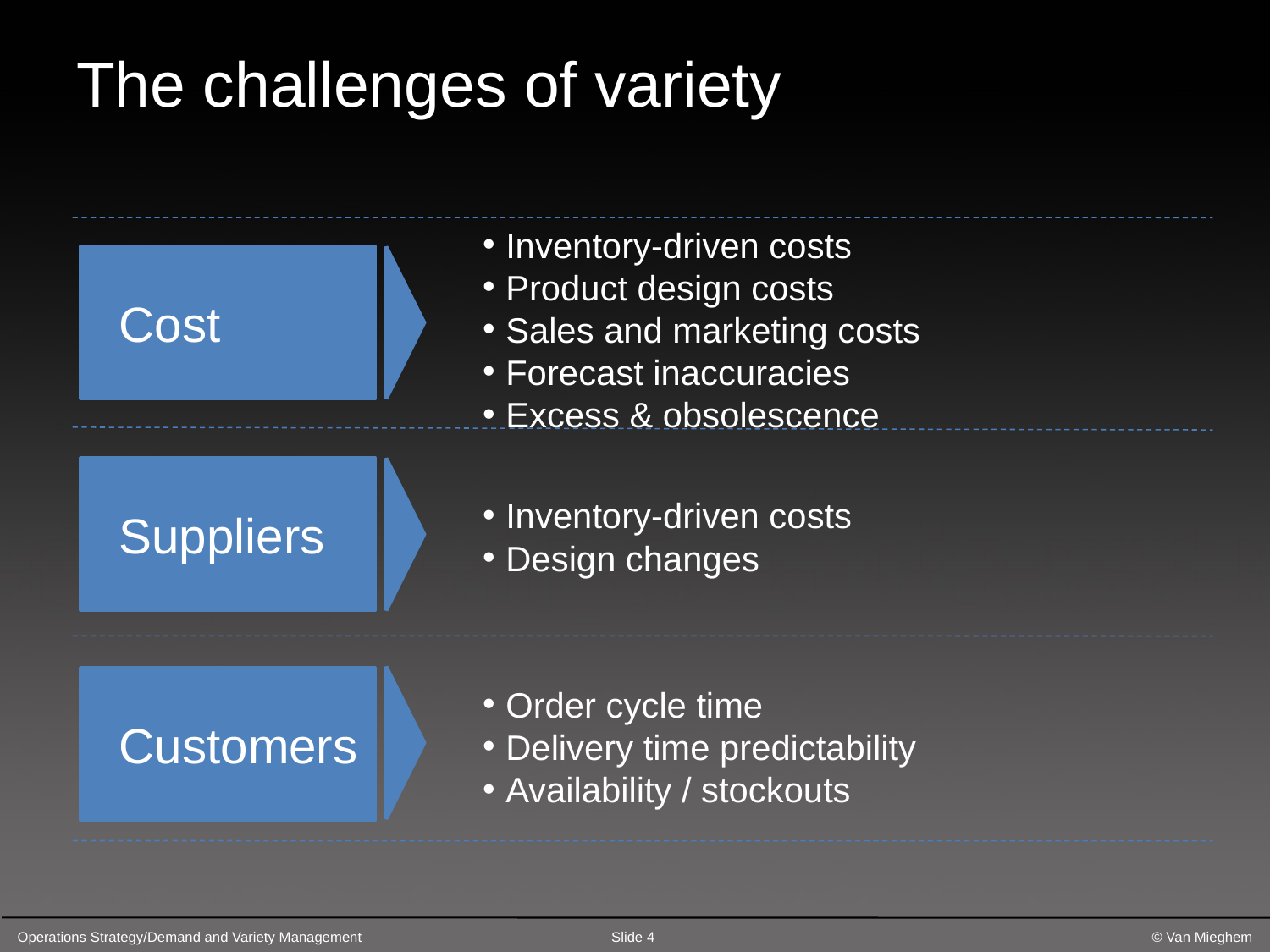

The challenges of variety
Inventory-driven costs
Product design costs
Sales and marketing costs
Forecast inaccuracies
Excess & obsolescence
Cost

Suppliers
Inventory-driven costs
Design changes

Customers
Order cycle time
Delivery time predictability
Availability / stockouts